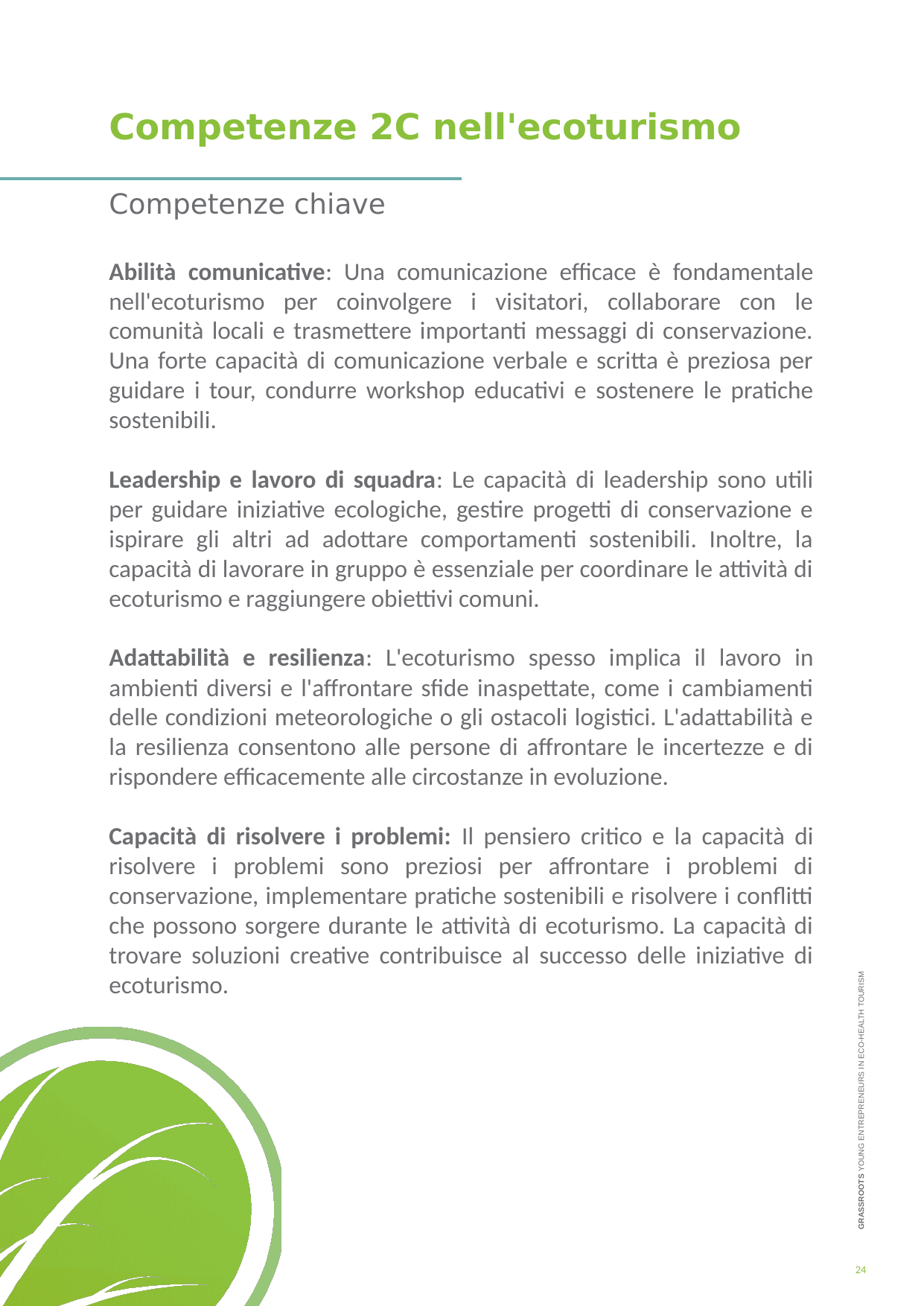

Competenze 2C nell'ecoturismo
Competenze chiave
Abilità comunicative: Una comunicazione efficace è fondamentale nell'ecoturismo per coinvolgere i visitatori, collaborare con le comunità locali e trasmettere importanti messaggi di conservazione. Una forte capacità di comunicazione verbale e scritta è preziosa per guidare i tour, condurre workshop educativi e sostenere le pratiche sostenibili.

Leadership e lavoro di squadra: Le capacità di leadership sono utili per guidare iniziative ecologiche, gestire progetti di conservazione e ispirare gli altri ad adottare comportamenti sostenibili. Inoltre, la capacità di lavorare in gruppo è essenziale per coordinare le attività di ecoturismo e raggiungere obiettivi comuni.

Adattabilità e resilienza: L'ecoturismo spesso implica il lavoro in ambienti diversi e l'affrontare sfide inaspettate, come i cambiamenti delle condizioni meteorologiche o gli ostacoli logistici. L'adattabilità e la resilienza consentono alle persone di affrontare le incertezze e di rispondere efficacemente alle circostanze in evoluzione.

Capacità di risolvere i problemi: Il pensiero critico e la capacità di risolvere i problemi sono preziosi per affrontare i problemi di conservazione, implementare pratiche sostenibili e risolvere i conflitti che possono sorgere durante le attività di ecoturismo. La capacità di trovare soluzioni creative contribuisce al successo delle iniziative di ecoturismo.

24